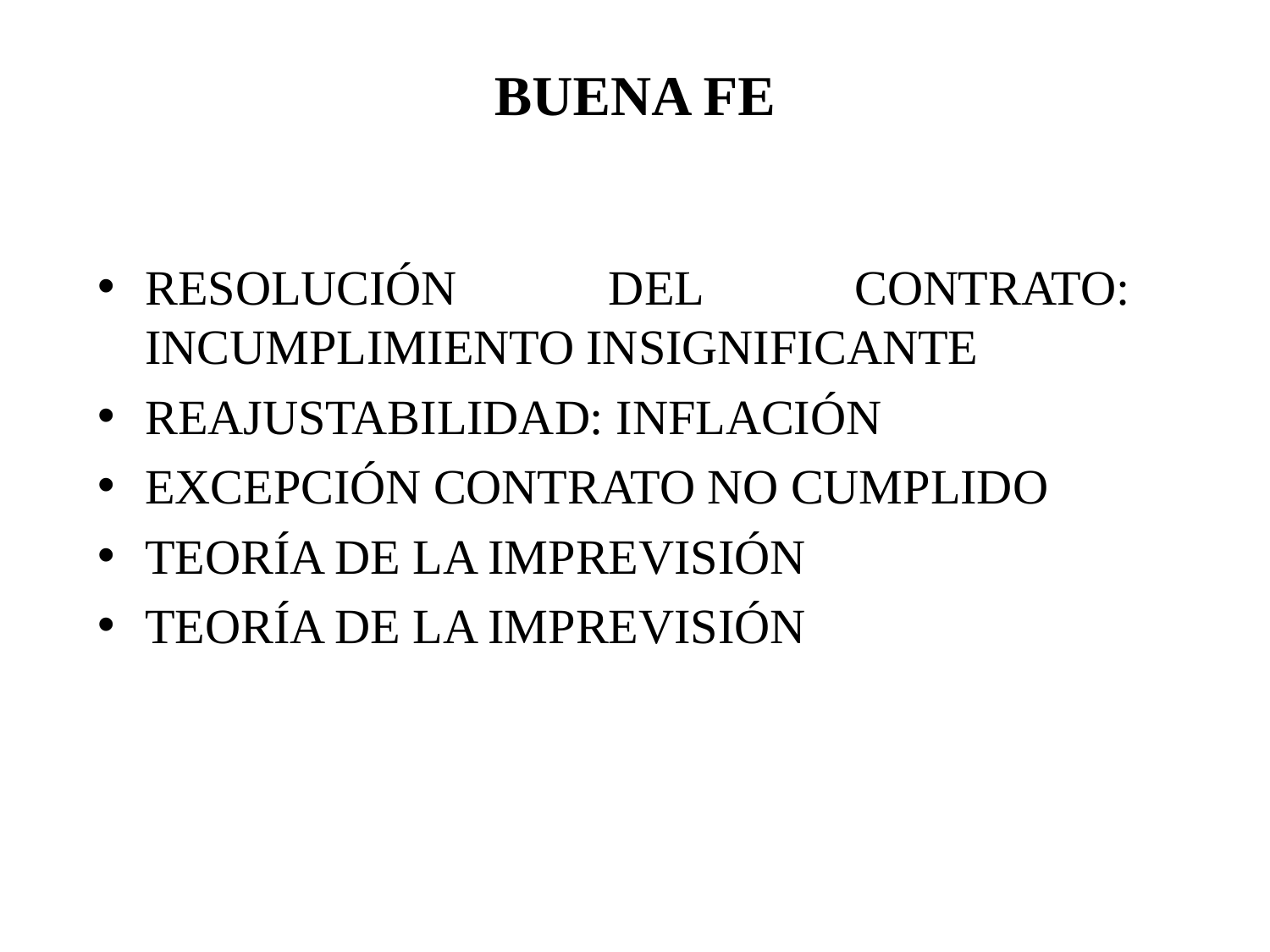

BUENA FE

RESOLUCIÓN DEL CONTRATO: INCUMPLIMIENTO INSIGNIFICANTE
REAJUSTABILIDAD: INFLACIÓN
EXCEPCIÓN CONTRATO NO CUMPLIDO
TEORÍA DE LA IMPREVISIÓN
TEORÍA DE LA IMPREVISIÓN